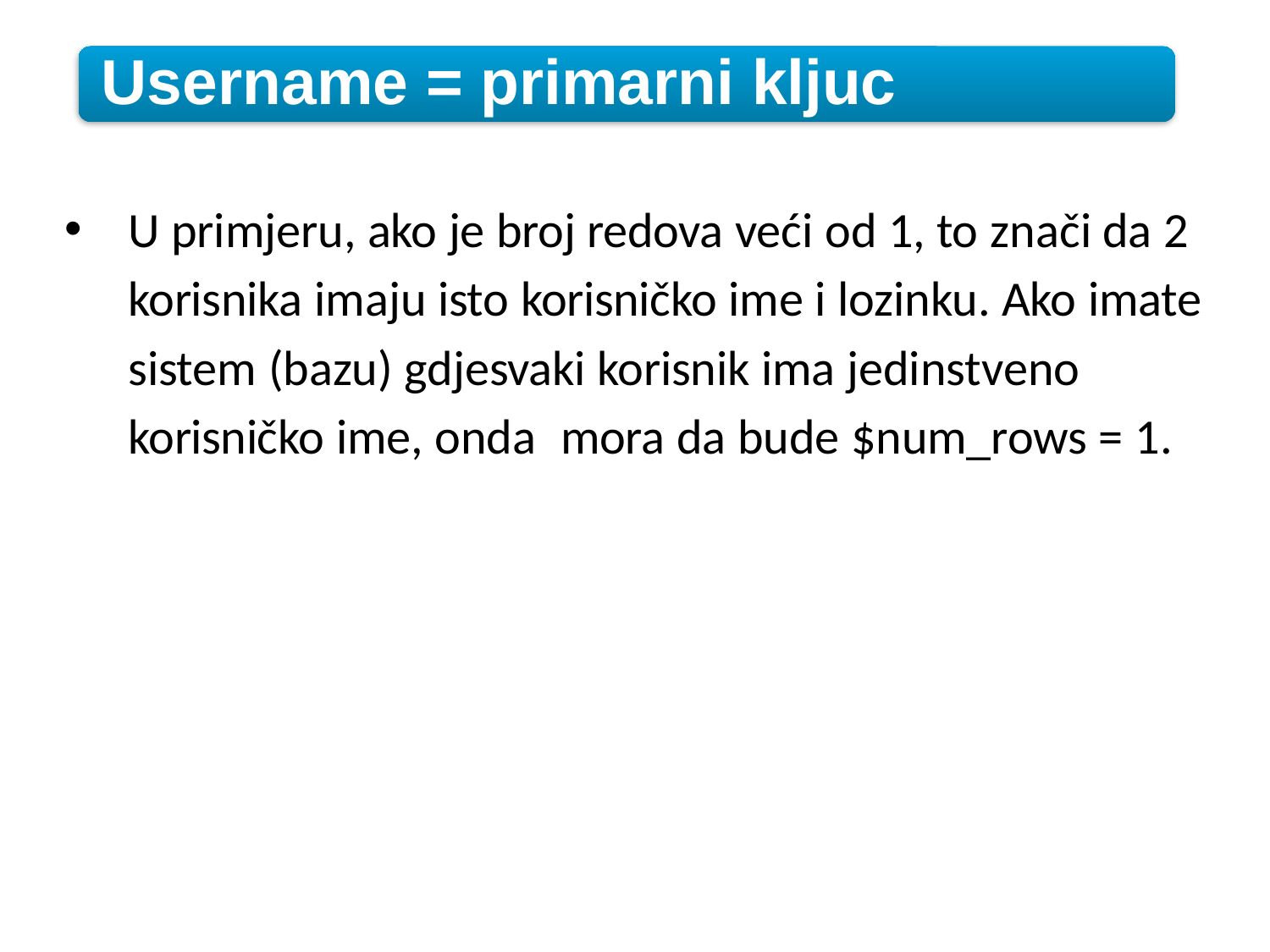

Username = primarni kljuc
U primjeru, ako je broj redova veći od 1, to znači da 2 korisnika imaju isto korisničko ime i lozinku. Ako imate sistem (bazu) gdjesvaki korisnik ima jedinstveno korisničko ime, onda mora da bude $num_rows = 1.